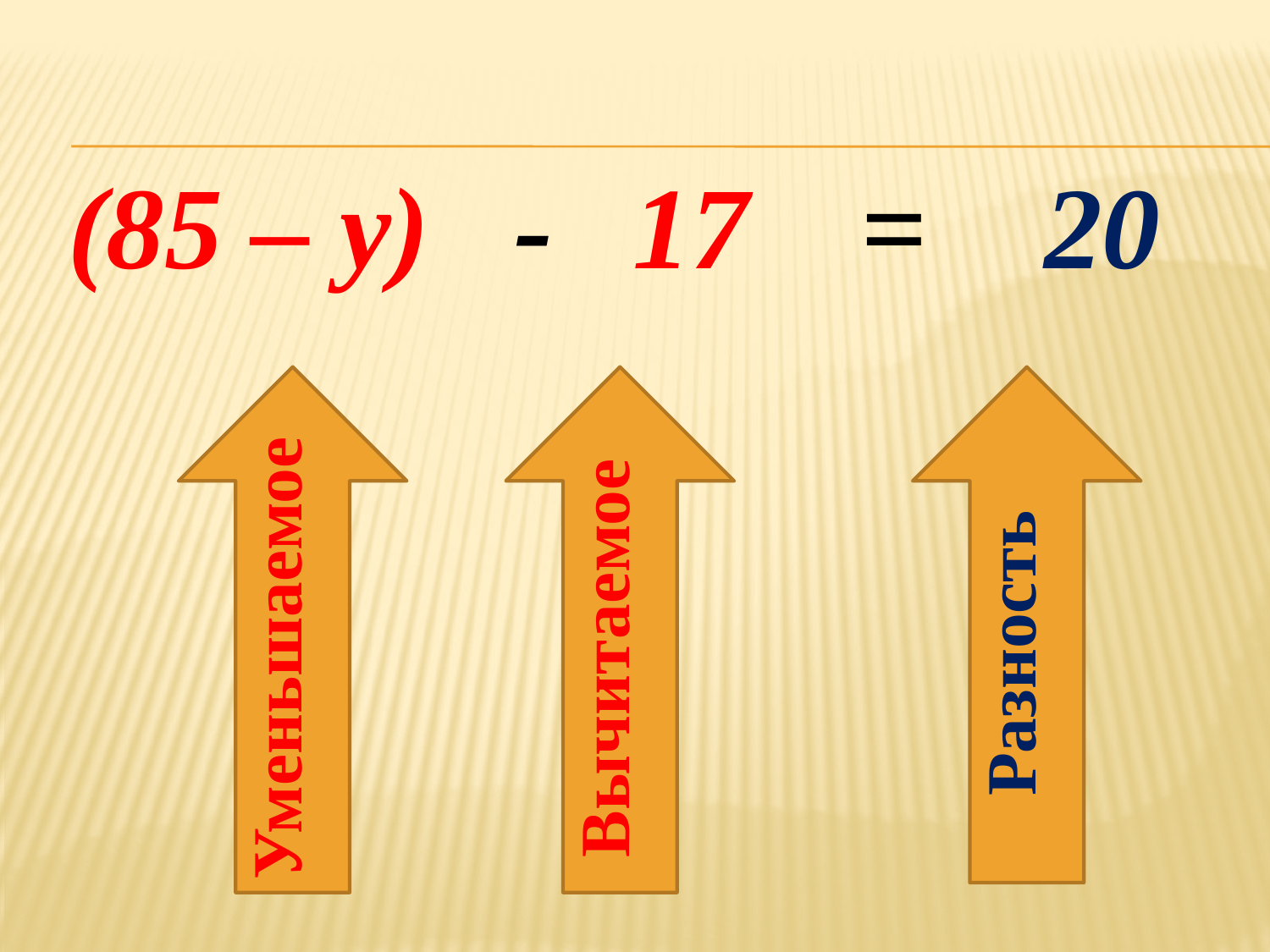

| (85 – у) | - | 17 | = | 20 |
| --- | --- | --- | --- | --- |
Уменьшаемое

Вычитаемое

Разность